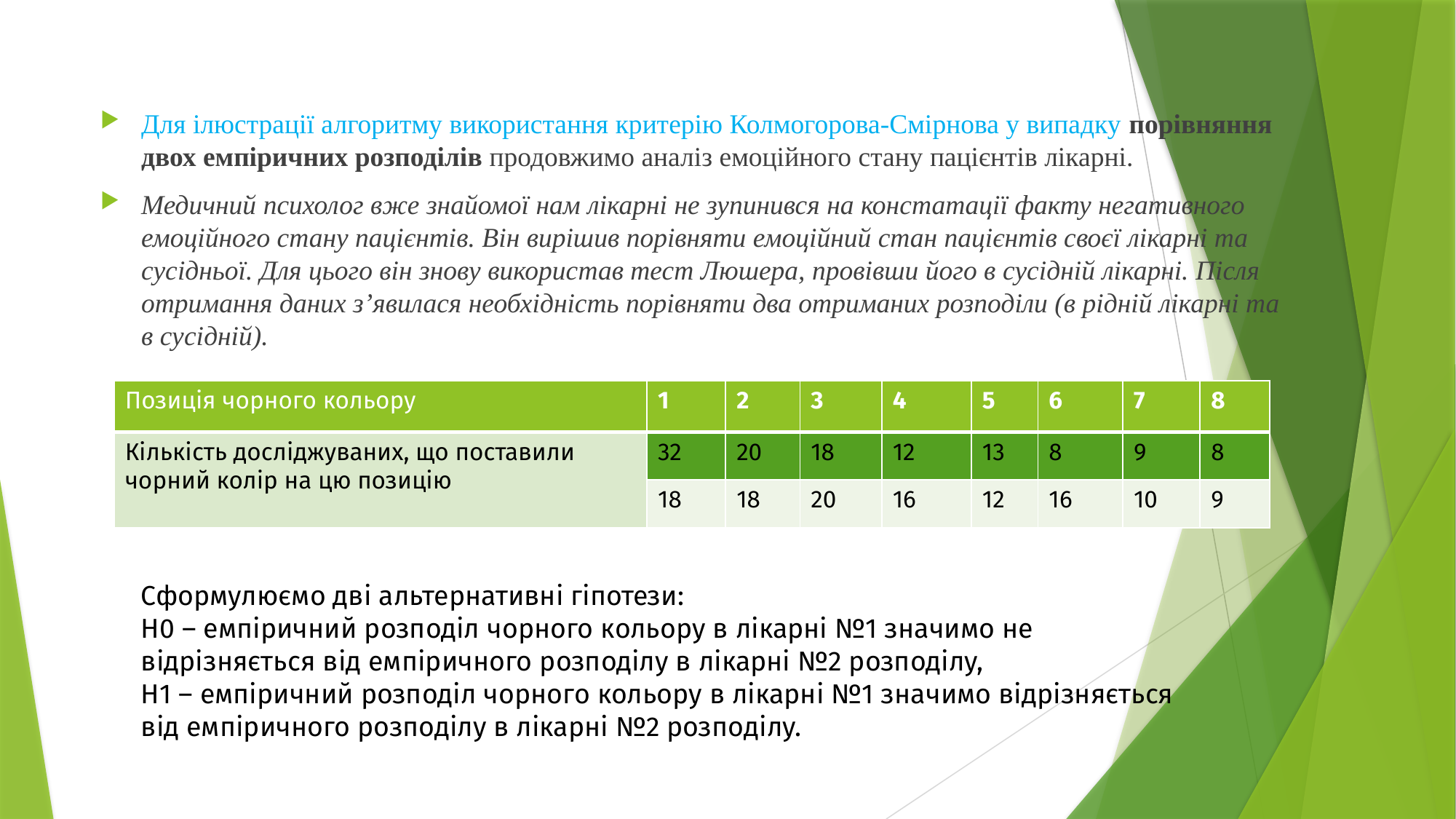

Для ілюстрації алгоритму використання критерію Колмогорова-Смірнова у випадку порівняння двох емпіричних розподілів продовжимо аналіз емоційного стану пацієнтів лікарні.
Медичний психолог вже знайомої нам лікарні не зупинився на констатації факту негативного емоційного стану пацієнтів. Він вирішив порівняти емоційний стан пацієнтів своєї лікарні та сусідньої. Для цього він знову використав тест Люшера, провівши його в сусідній лікарні. Після отримання даних з’явилася необхідність порівняти два отриманих розподіли (в рідній лікарні та в сусідній).

| Позиція чорного кольору | 1 | 2 | 3 | 4 | 5 | 6 | 7 | 8 |
| --- | --- | --- | --- | --- | --- | --- | --- | --- |
| Кількість досліджуваних, що поставили чорний колір на цю позицію | 32 | 20 | 18 | 12 | 13 | 8 | 9 | 8 |
|  | 18 | 18 | 20 | 16 | 12 | 16 | 10 | 9 |
Сформулюємо дві альтернативні гіпотези:
Н0 – емпіричний розподіл чорного кольору в лікарні №1 значимо не відрізняється від емпіричного розподілу в лікарні №2 розподілу,
Н1 – емпіричний розподіл чорного кольору в лікарні №1 значимо відрізняється від емпіричного розподілу в лікарні №2 розподілу.